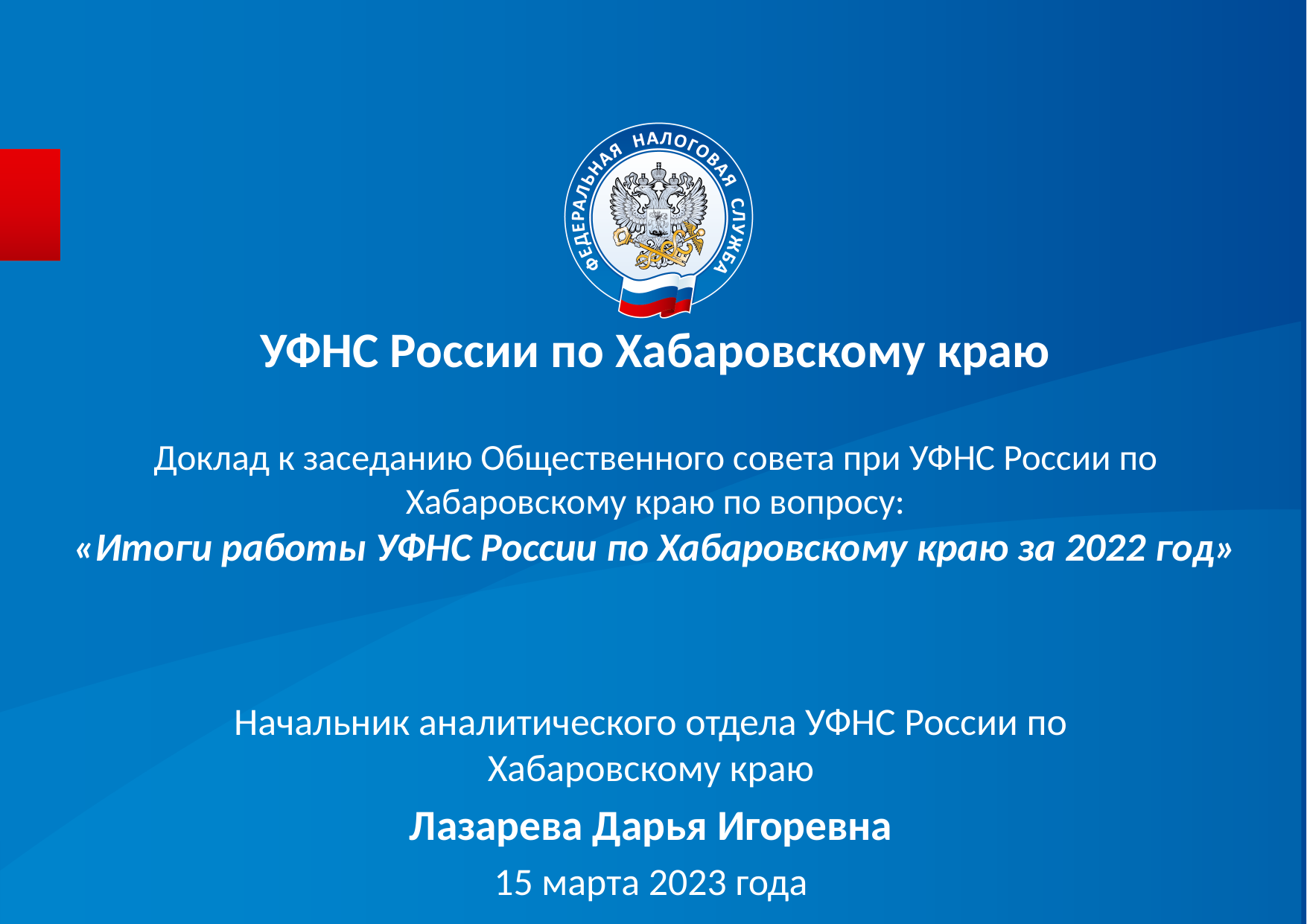

УФНС России по Хабаровскому краю
# Доклад к заседанию Общественного совета при УФНС России по Хабаровскому краю по вопросу: «Итоги работы УФНС России по Хабаровскому краю за 2022 год»
Начальник аналитического отдела УФНС России по Хабаровскому краю
Лазарева Дарья Игоревна
15 марта 2023 года